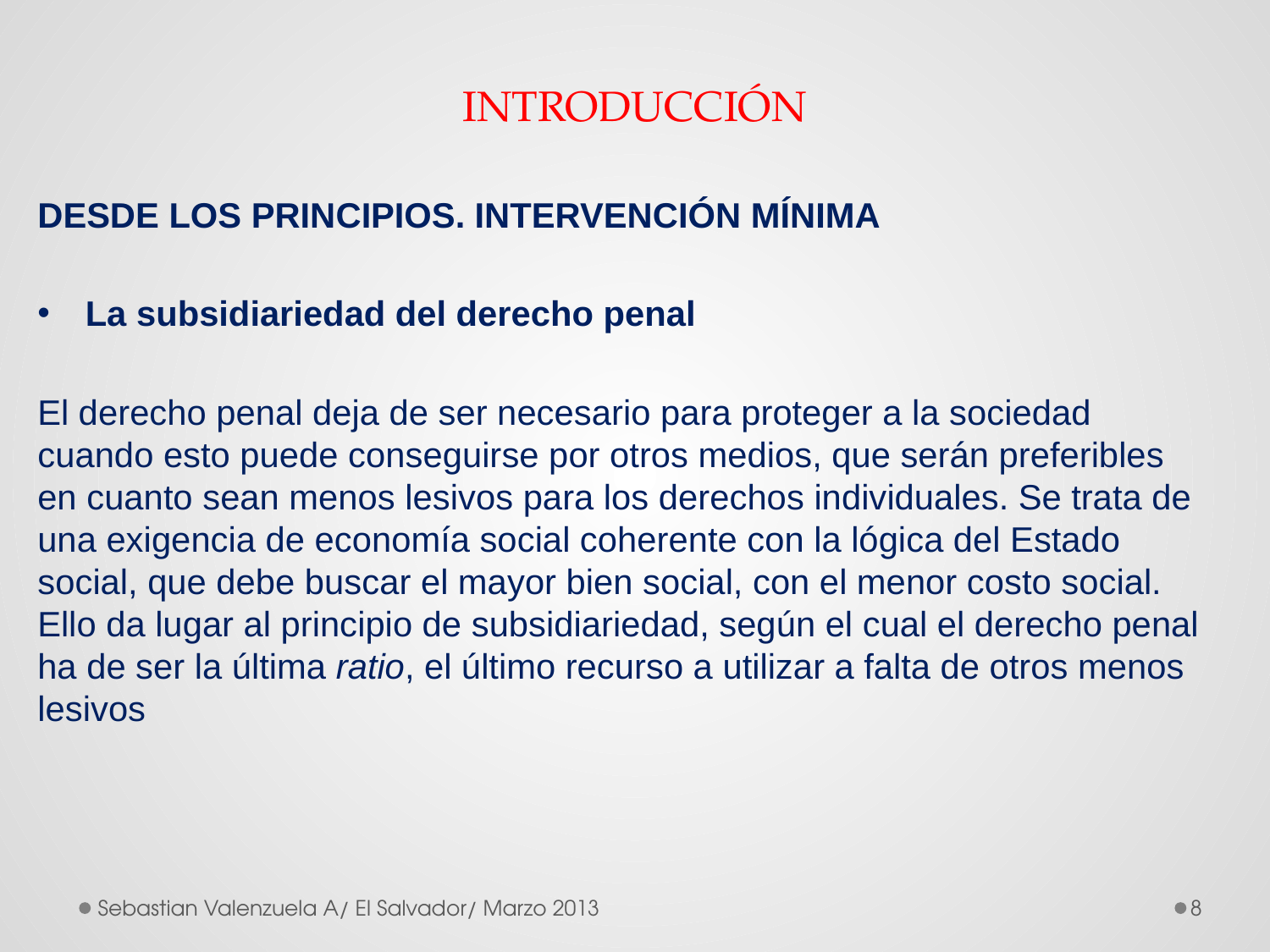

# INTRODUCCIÓN
DESDE LOS PRINCIPIOS. INTERVENCIÓN MÍNIMA

La subsidiariedad del derecho penal

El derecho penal deja de ser necesario para proteger a la sociedad cuando esto puede conseguirse por otros medios, que serán preferibles en cuanto sean menos lesivos para los derechos individuales. Se trata de una exigencia de economía social coherente con la lógica del Estado social, que debe buscar el mayor bien social, con el menor costo social.  Ello da lugar al principio de subsidiariedad, según el cual el derecho penal ha de ser la última ratio, el último recurso a utilizar a falta de otros menos lesivos
Sebastian Valenzuela A/ El Salvador/ Marzo 2013
8